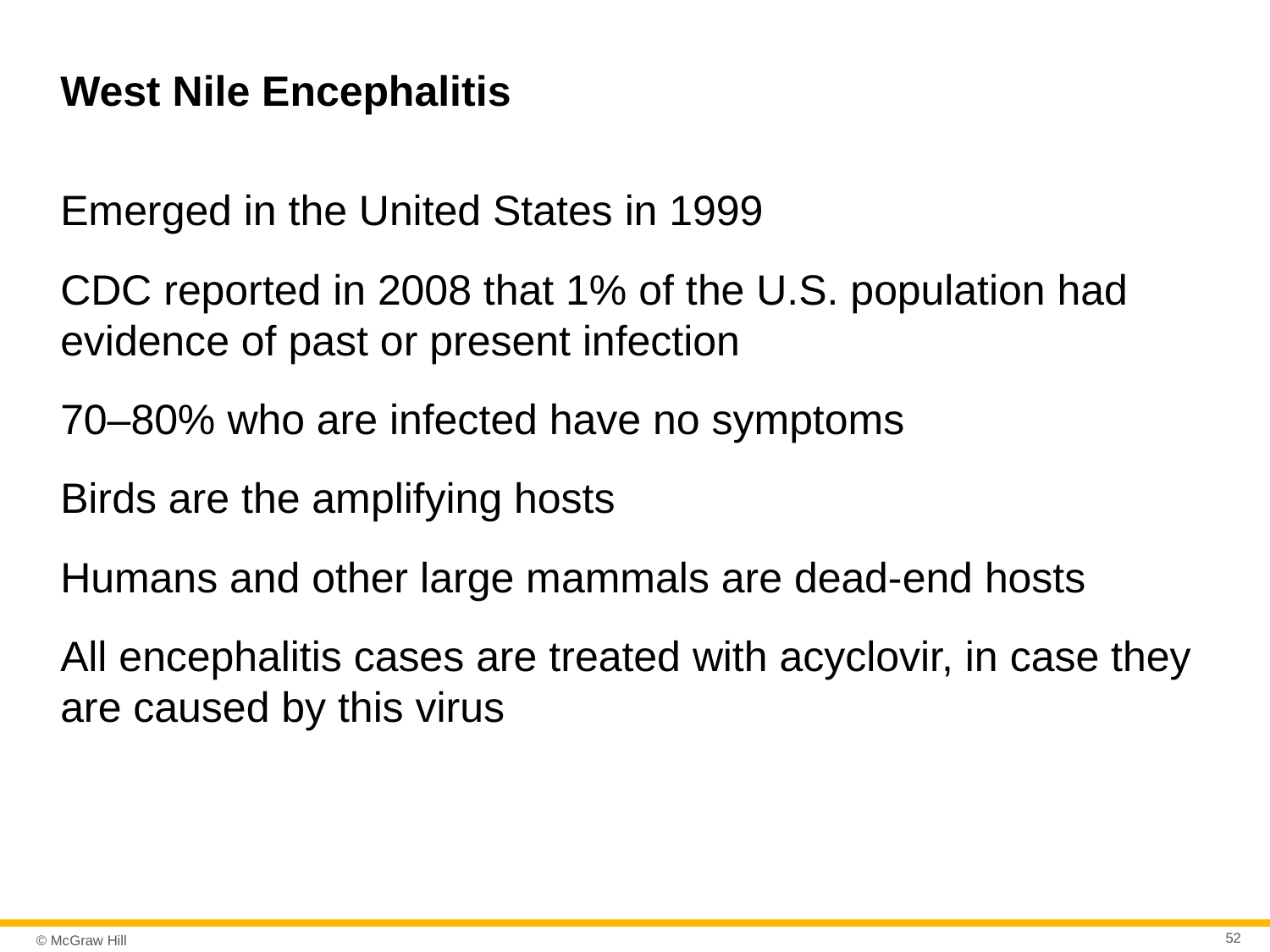

# West Nile Encephalitis
Emerged in the United States in 1999
CDC reported in 2008 that 1% of the U.S. population had evidence of past or present infection
70–80% who are infected have no symptoms
Birds are the amplifying hosts
Humans and other large mammals are dead-end hosts
All encephalitis cases are treated with acyclovir, in case they are caused by this virus